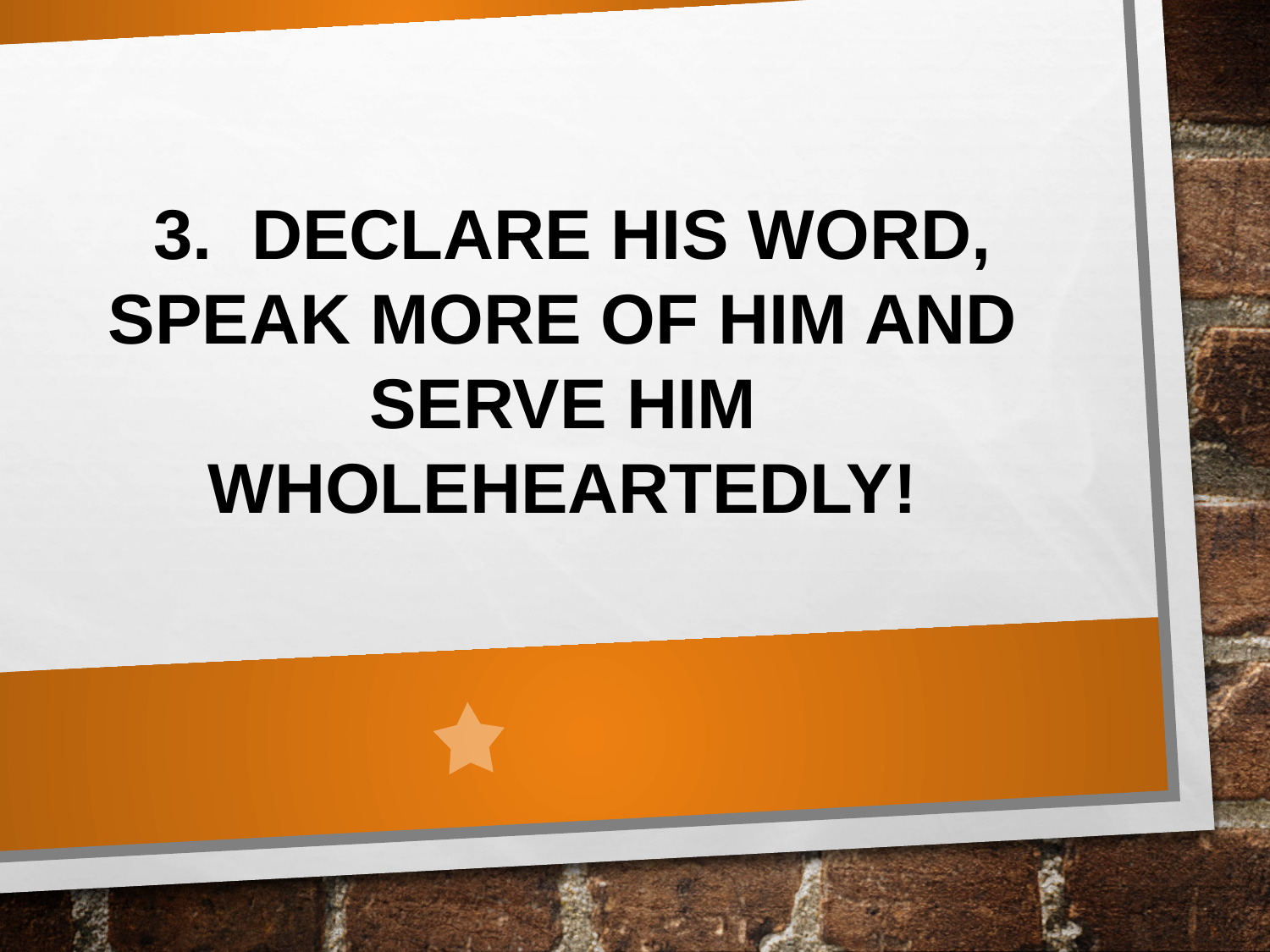

3.  DECLARE HIS WORD, SPEAK MORE OF HIM AND SERVE HIM WHOLEHEARTEDLY!